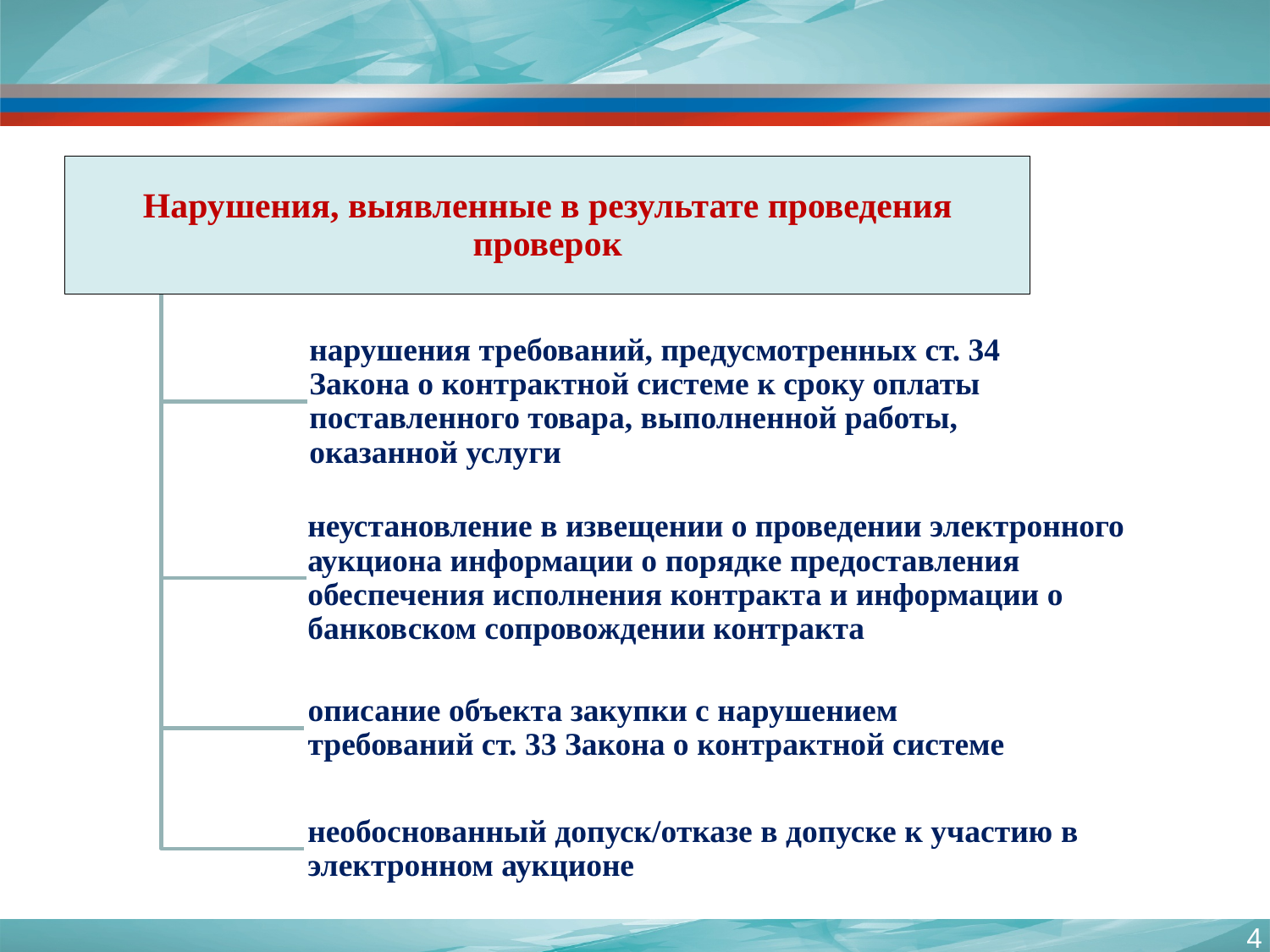

Нарушения, выявленные в результате проведения проверок
нарушения требований, предусмотренных ст. 34 Закона о контрактной системе к сроку оплаты поставленного товара, выполненной работы, оказанной услуги
неустановление в извещении о проведении электронного аукциона информации о порядке предоставления обеспечения исполнения контракта и информации о банковском сопровождении контракта
описание объекта закупки с нарушением требований ст. 33 Закона о контрактной системе
необоснованный допуск/отказе в допуске к участию в электронном аукционе
4